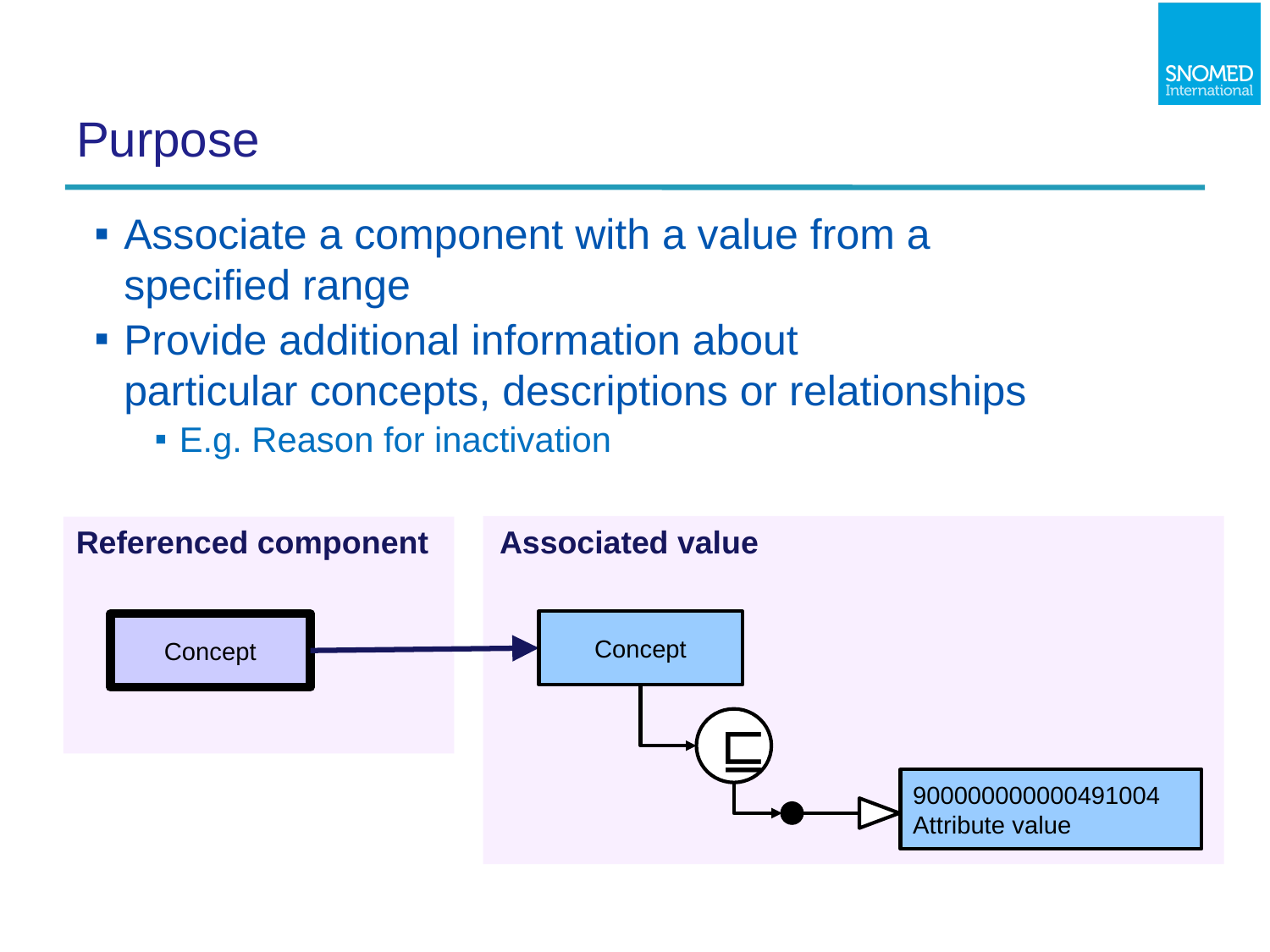

# Purpose
Associate a component with a value from a
specified range
Provide additional information about particular concepts, descriptions or relationships
E.g. Reason for inactivation
Referenced component

Associated value

Concept
Concept
⊑
900000000000491004
Attribute value